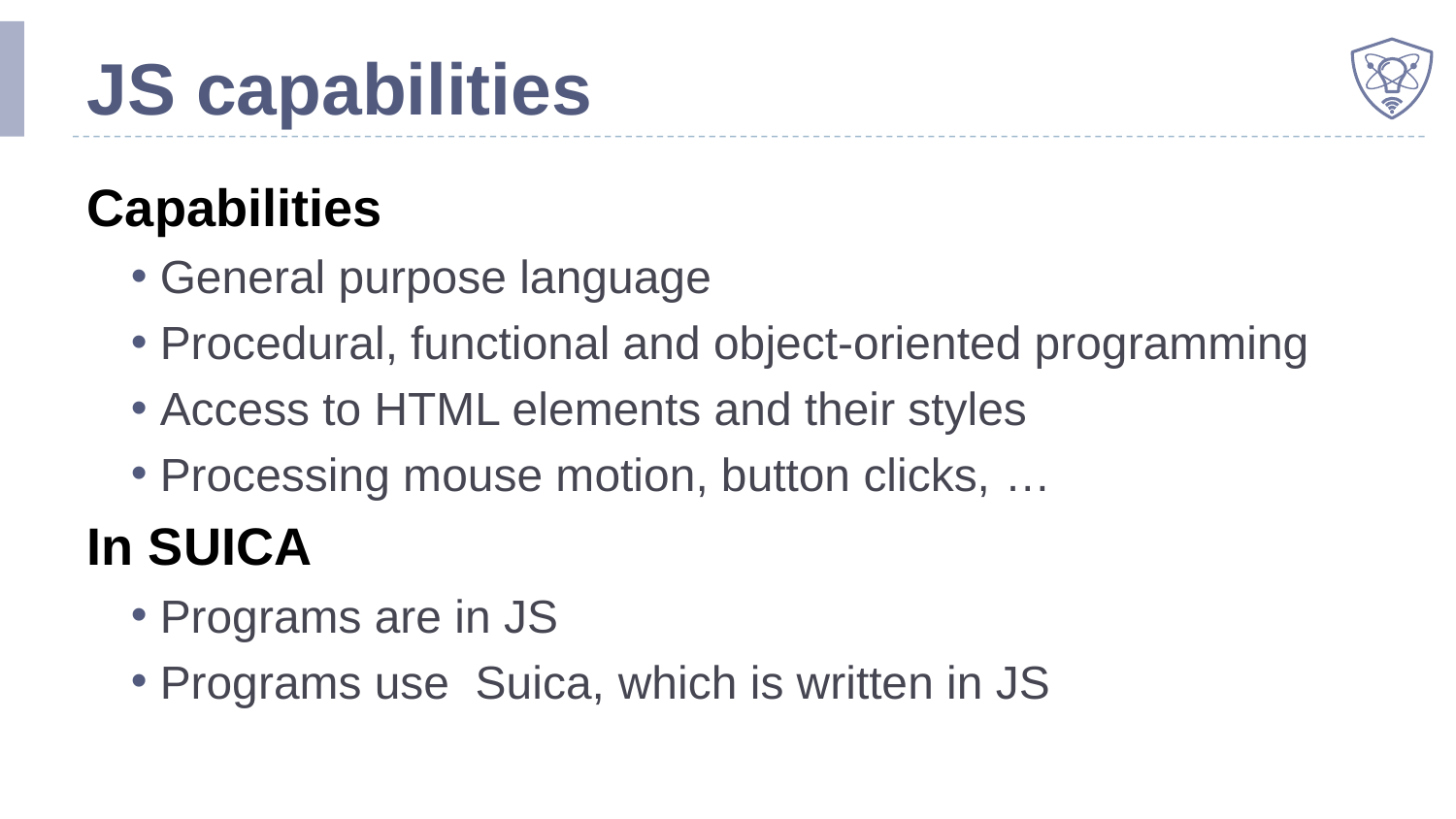

# JS capabilities
Capabilities
General purpose language
Procedural, functional and object-oriented programming
Access to HTML elements and their styles
Processing mouse motion, button clicks, …
In SUICA
Programs are in JS
Programs use  Suica, which is written in JS